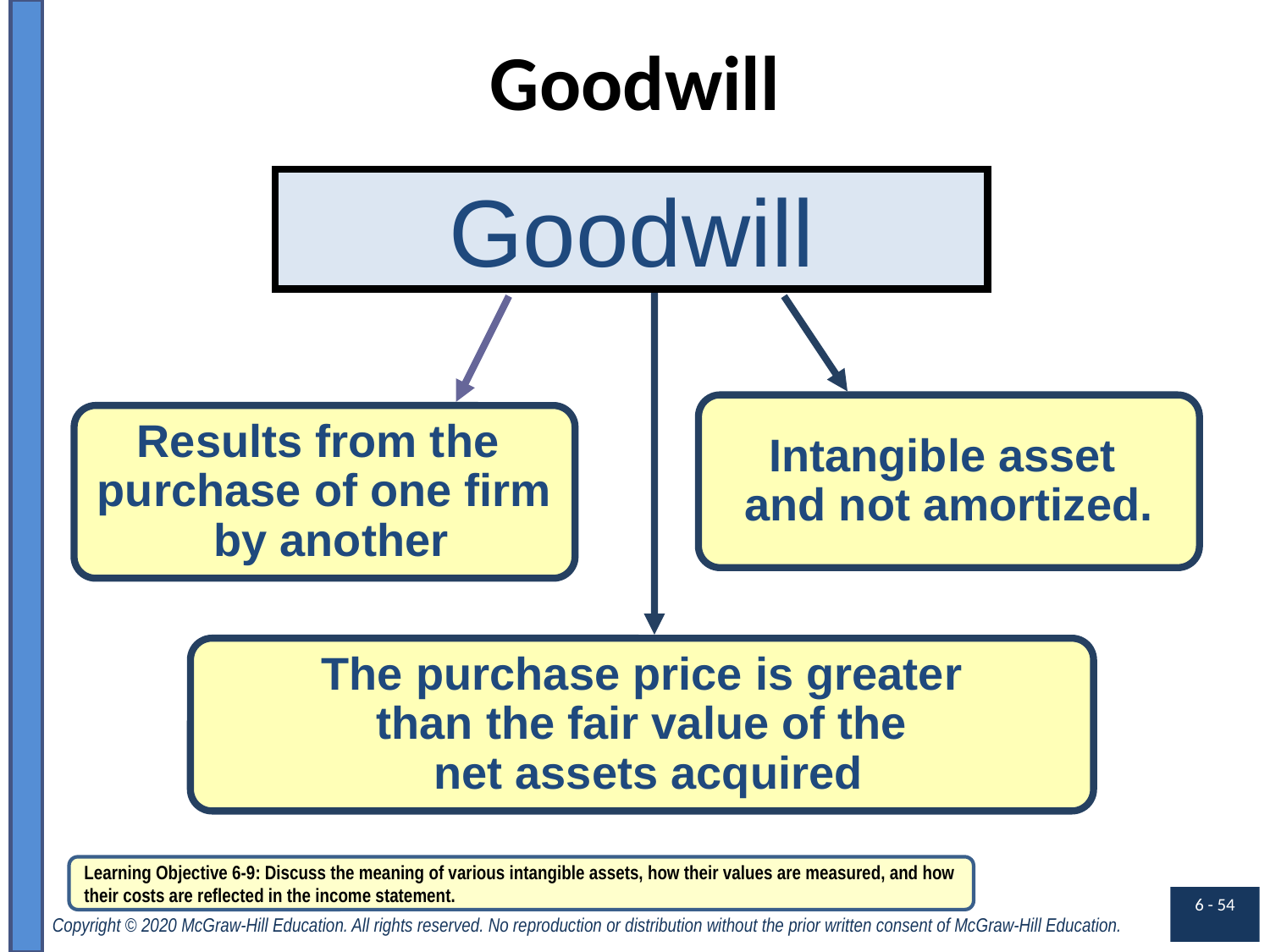

# Goodwill
Goodwill

The purchase price is greater
than the fair value of the
 net assets acquired

Results from the
purchase of one firm
 by another

Intangible asset
and not amortized.
Learning Objective 6-9: Discuss the meaning of various intangible assets, how their values are measured, and how their costs are reflected in the income statement.